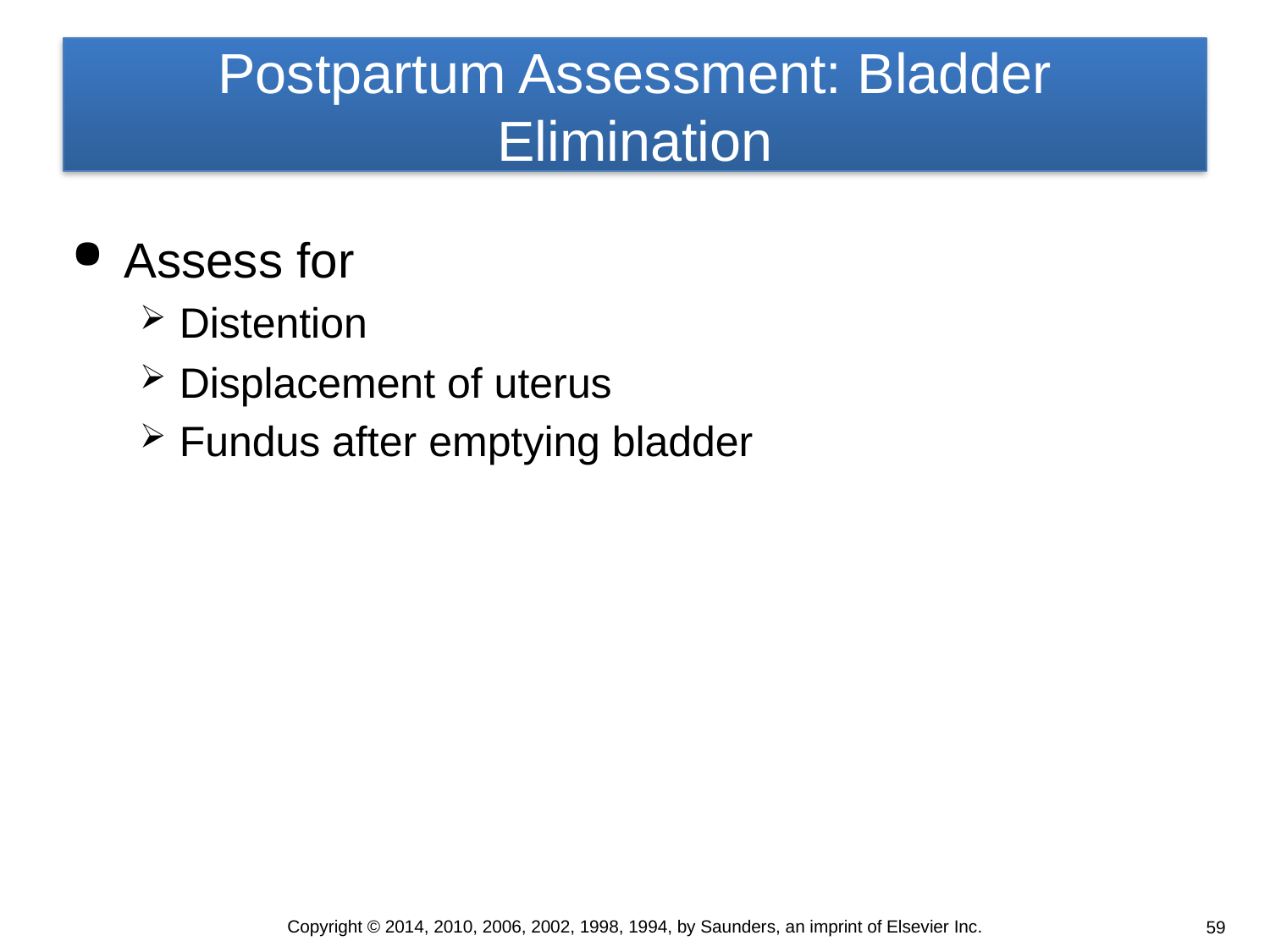

# Postpartum Assessment: Bladder Elimination
Assess for
Distention
Displacement of uterus
Fundus after emptying bladder
Copyright © 2014, 2010, 2006, 2002, 1998, 1994, by Saunders, an imprint of Elsevier Inc.
59